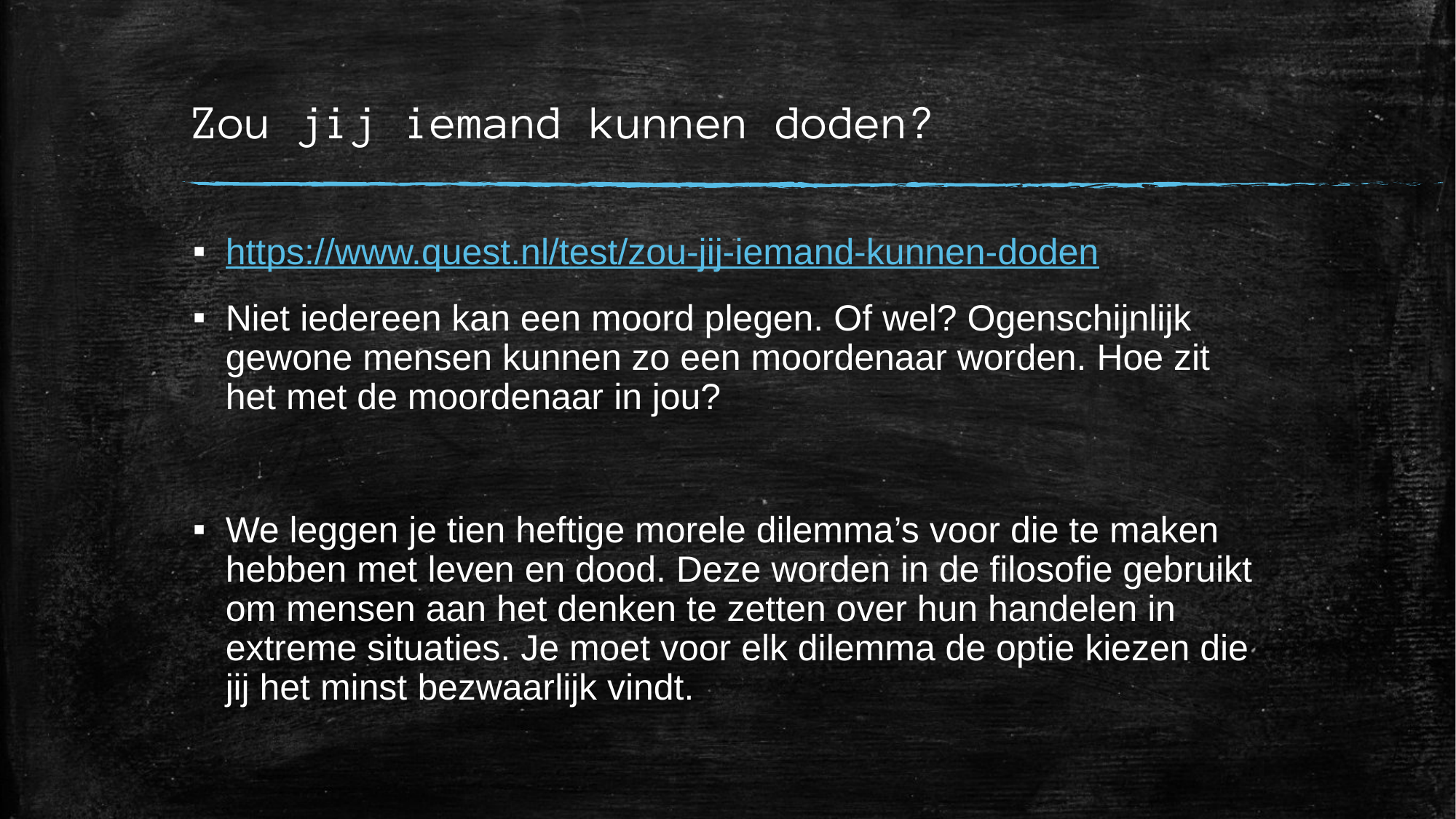

# Zou jij iemand kunnen doden?
https://www.quest.nl/test/zou-jij-iemand-kunnen-doden
Niet iedereen kan een moord plegen. Of wel? Ogenschijnlijk gewone mensen kunnen zo een moordenaar worden. Hoe zit het met de moordenaar in jou?

We leggen je tien heftige morele dilemma’s voor die te maken hebben met leven en dood. Deze worden in de filosofie gebruikt om mensen aan het denken te zetten over hun handelen in extreme situaties. Je moet voor elk dilemma de optie kiezen die jij het minst bezwaarlijk vindt.